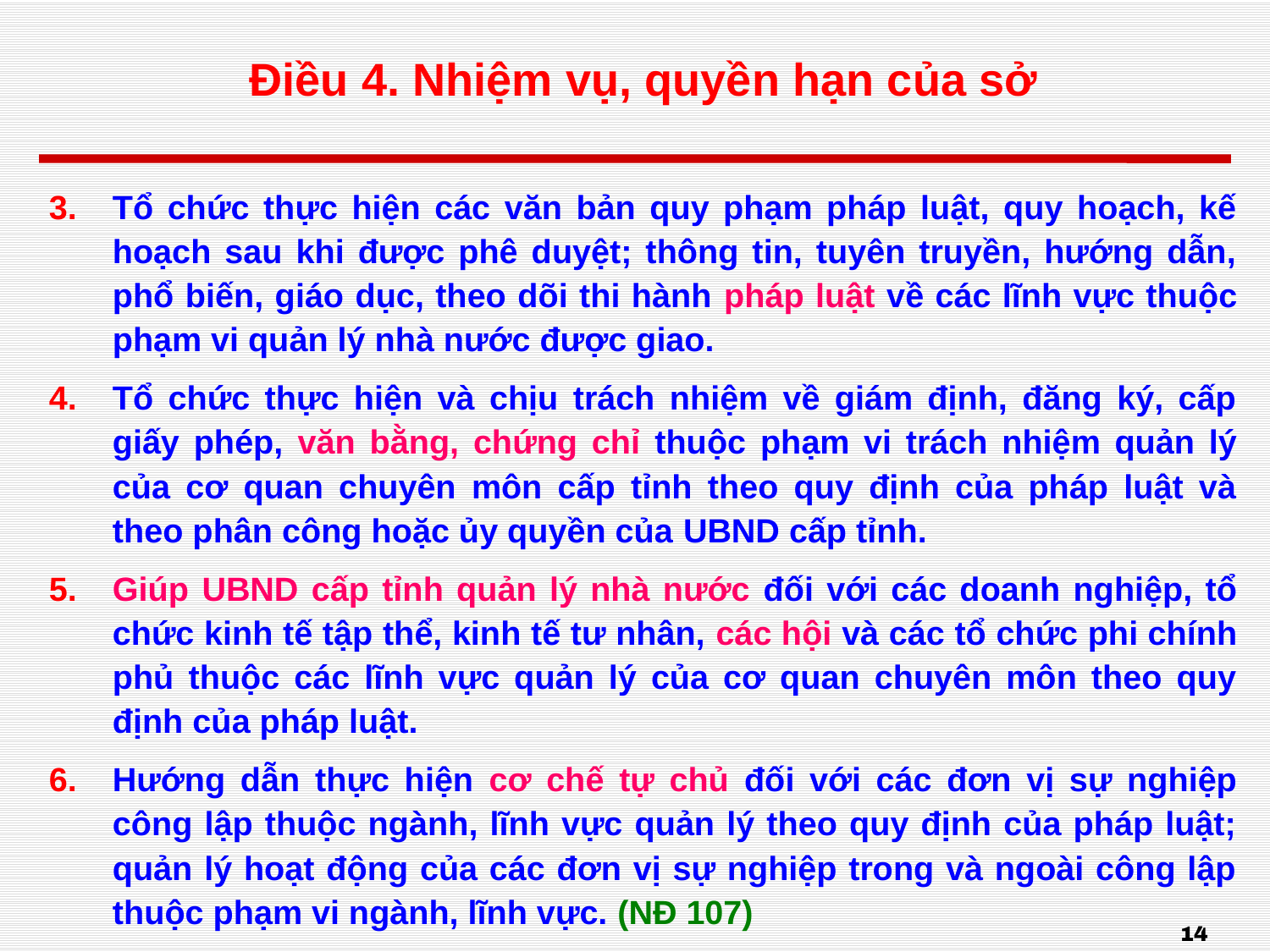

# Điều 4. Nhiệm vụ, quyền hạn của sở
Tổ chức thực hiện các văn bản quy phạm pháp luật, quy hoạch, kế hoạch sau khi được phê duyệt; thông tin, tuyên truyền, hướng dẫn, phổ biến, giáo dục, theo dõi thi hành pháp luật về các lĩnh vực thuộc phạm vi quản lý nhà nước được giao.
Tổ chức thực hiện và chịu trách nhiệm về giám định, đăng ký, cấp giấy phép, văn bằng, chứng chỉ thuộc phạm vi trách nhiệm quản lý của cơ quan chuyên môn cấp tỉnh theo quy định của pháp luật và theo phân công hoặc ủy quyền của UBND cấp tỉnh.
Giúp UBND cấp tỉnh quản lý nhà nước đối với các doanh nghiệp, tổ chức kinh tế tập thể, kinh tế tư nhân, các hội và các tổ chức phi chính phủ thuộc các lĩnh vực quản lý của cơ quan chuyên môn theo quy định của pháp luật.
Hướng dẫn thực hiện cơ chế tự chủ đối với các đơn vị sự nghiệp công lập thuộc ngành, lĩnh vực quản lý theo quy định của pháp luật; quản lý hoạt động của các đơn vị sự nghiệp trong và ngoài công lập thuộc phạm vi ngành, lĩnh vực. (NĐ 107)